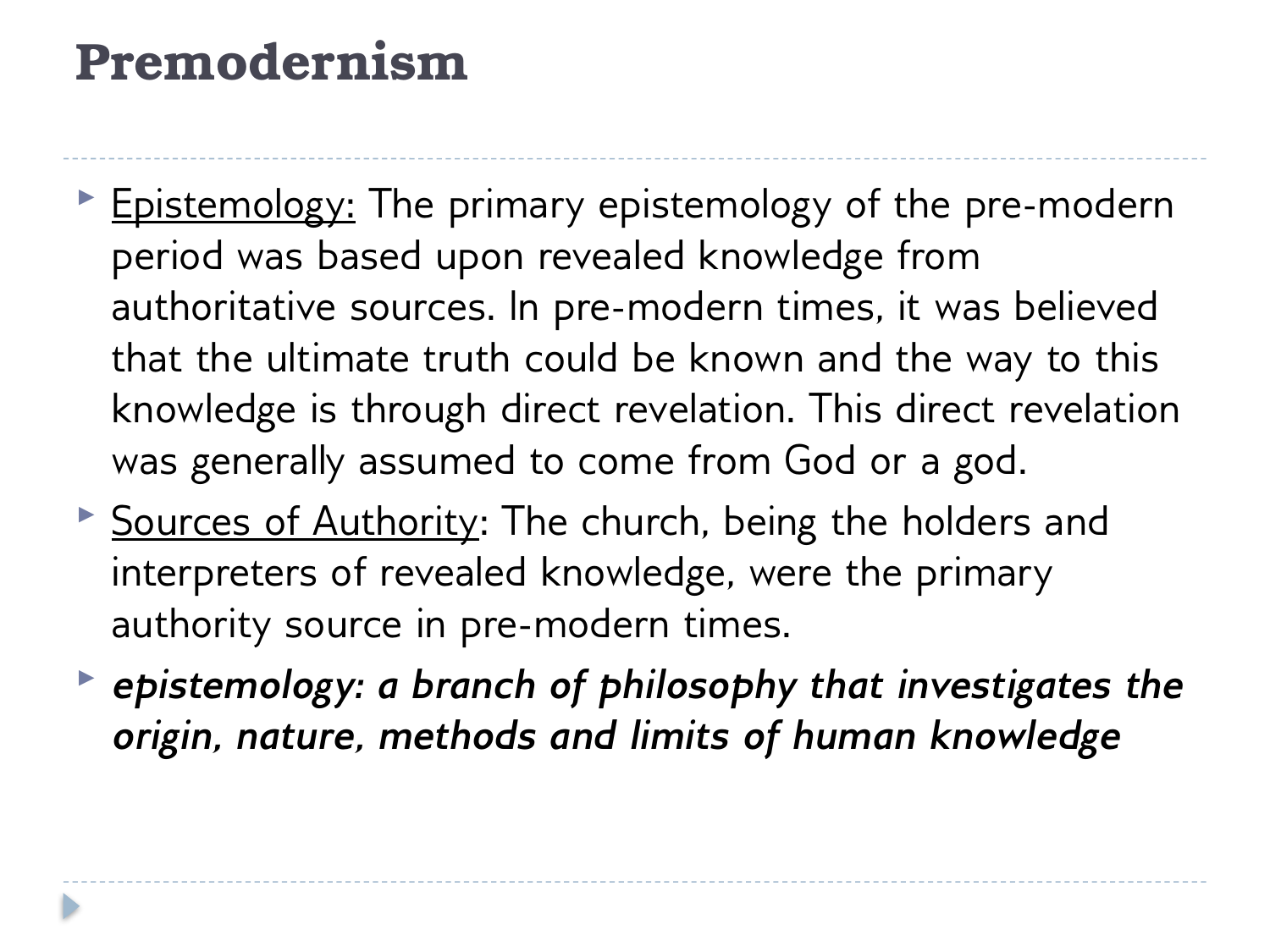

# Premodernism
Epistemology: The primary epistemology of the pre-modern period was based upon revealed knowledge from authoritative sources. In pre-modern times, it was believed that the ultimate truth could be known and the way to this knowledge is through direct revelation. This direct revelation was generally assumed to come from God or a god.
Sources of Authority: The church, being the holders and interpreters of revealed knowledge, were the primary authority source in pre-modern times.
epistemology: a branch of philosophy that investigates the origin, nature, methods and limits of human knowledge